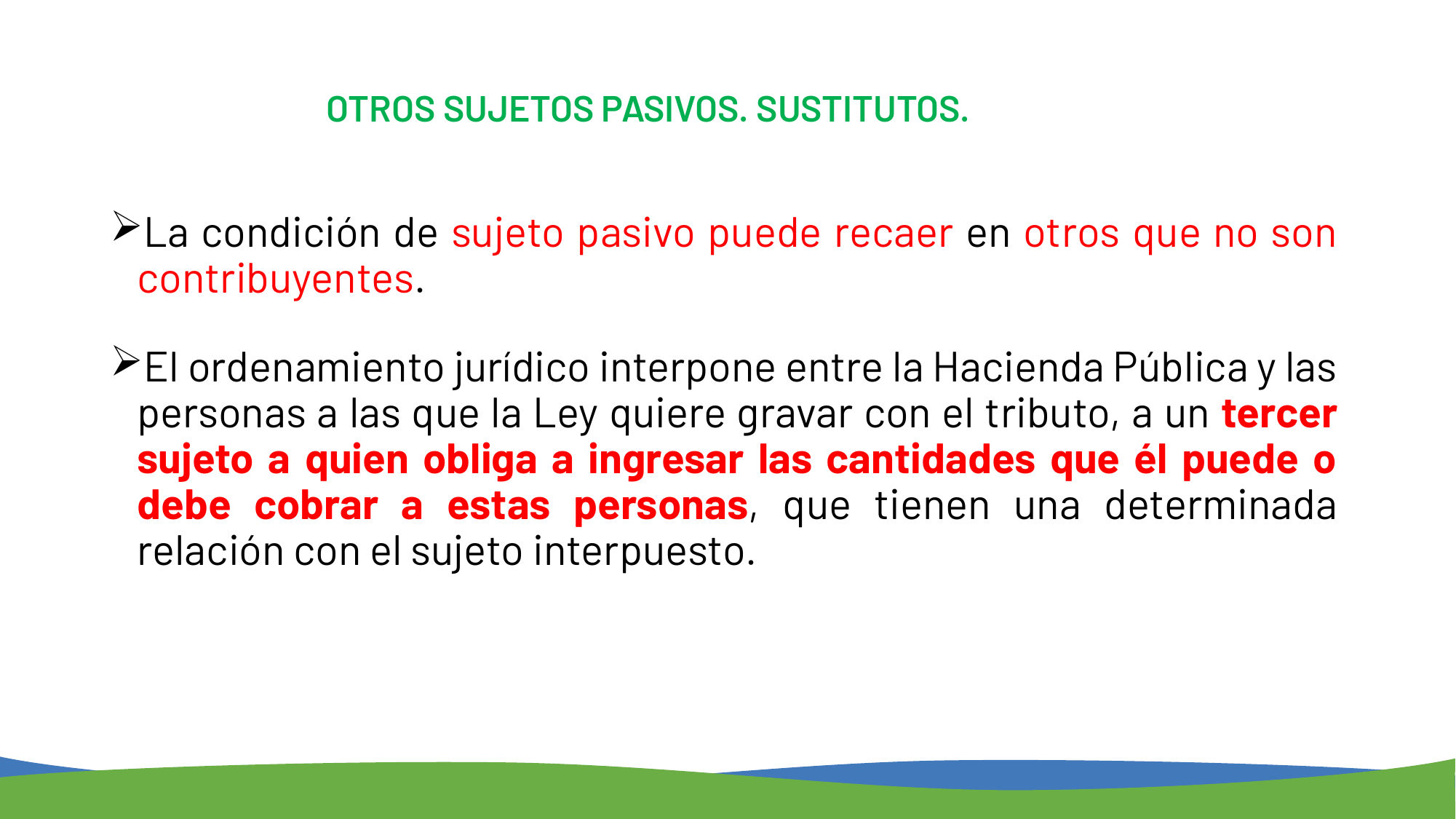

OTROS SUJETOS PASIVOS. SUSTITUTOS.

La condición de sujeto pasivo puede recaer en otros que no son contribuyentes.

El ordenamiento jurídico interpone entre la Hacienda Pública y las personas a las que la Ley quiere gravar con el tributo, a un tercer sujeto a quien obliga a ingresar las cantidades que él puede o debe cobrar a estas personas, que tienen una determinada relación con el sujeto interpuesto.